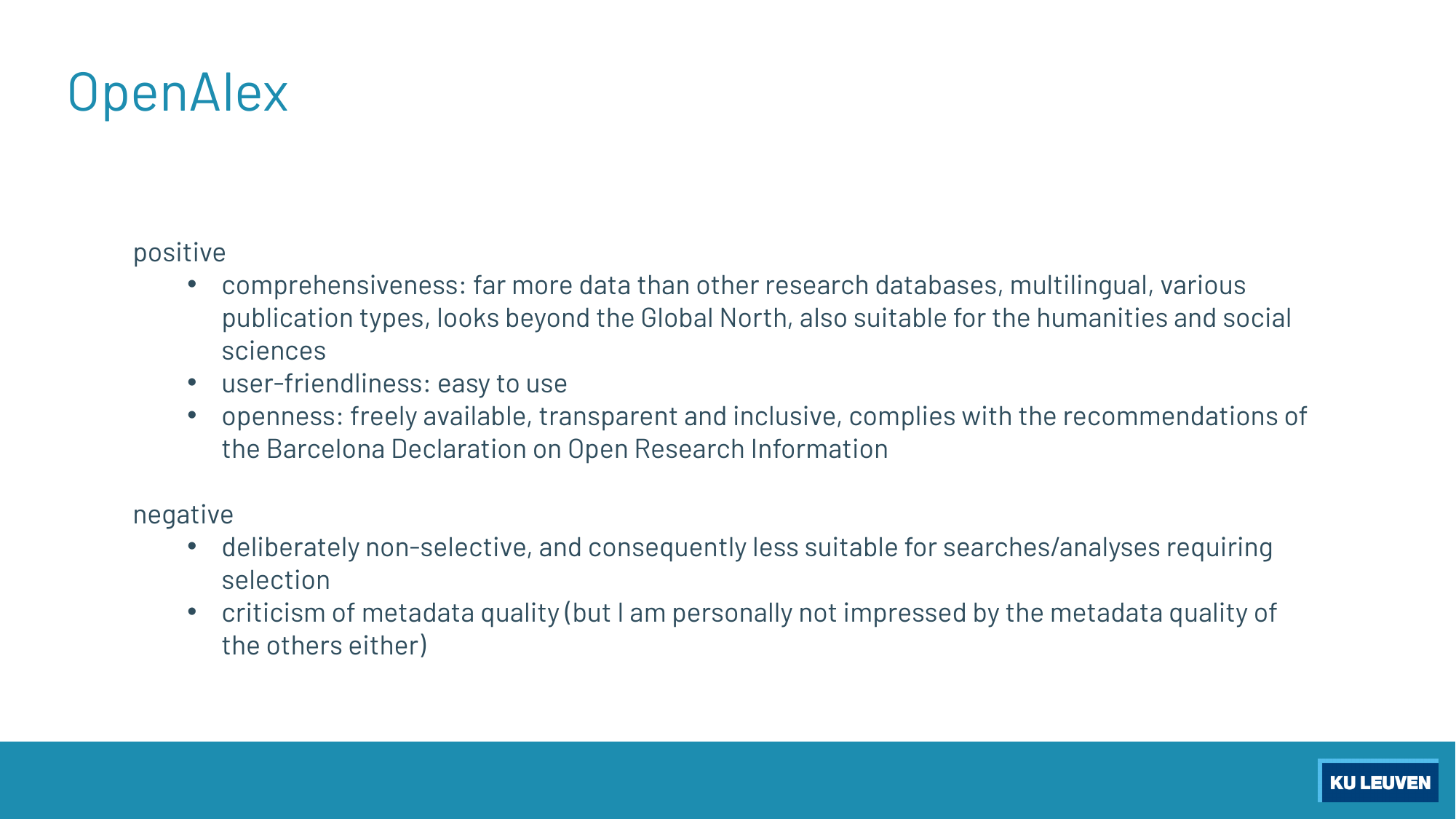

OpenAlex
positive
comprehensiveness: far more data than other research databases, multilingual, various publication types, looks beyond the Global North, also suitable for the humanities and social sciences
user-friendliness: easy to use
openness: freely available, transparent and inclusive, complies with the recommendations of the Barcelona Declaration on Open Research Information

negative
deliberately non-selective, and consequently less suitable for searches/analyses requiring selection
criticism of metadata quality (but I am personally not impressed by the metadata quality of the others either)